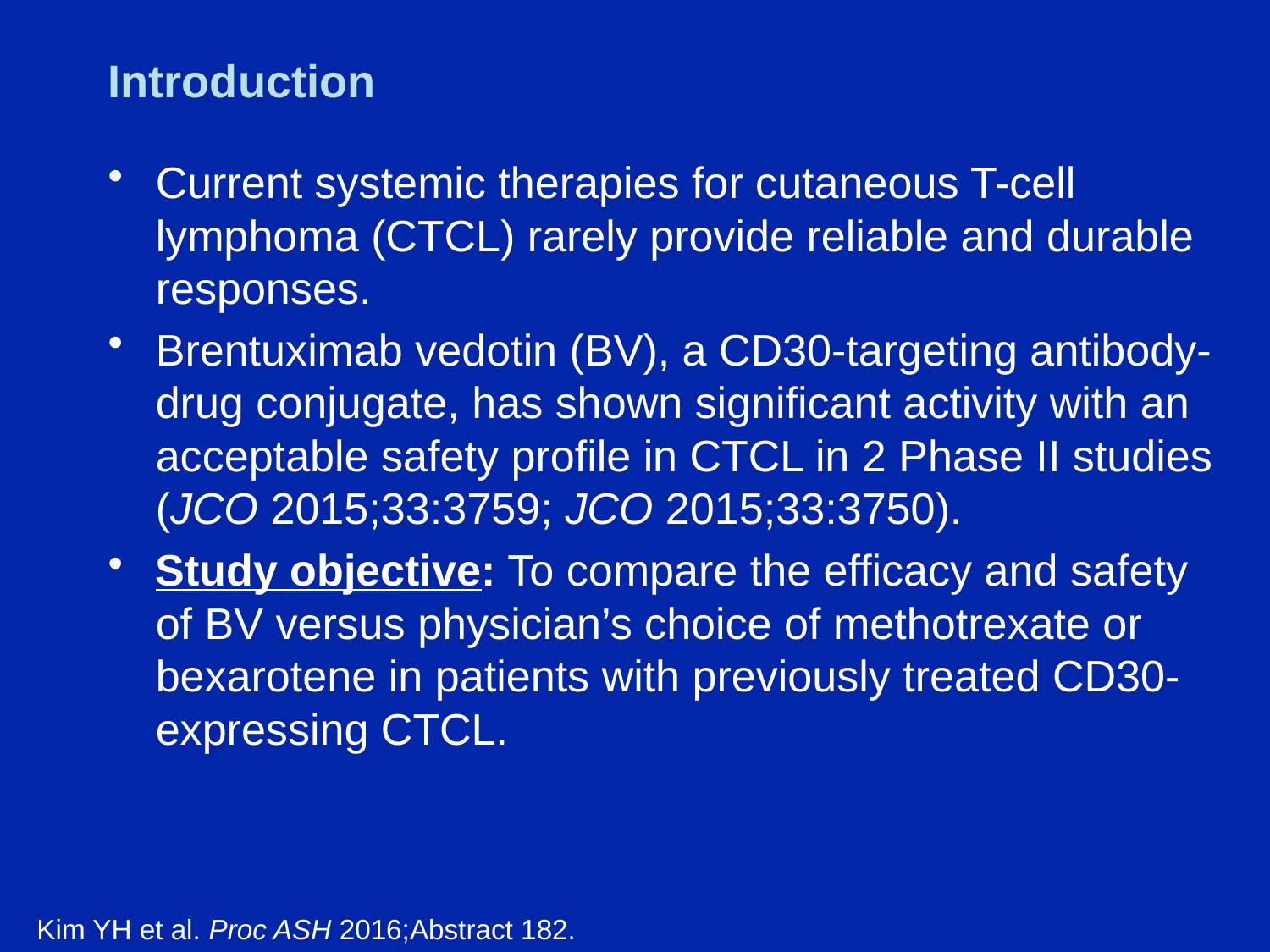

# Introduction
Current systemic therapies for cutaneous T-cell lymphoma (CTCL) rarely provide reliable and durable responses.
Brentuximab vedotin (BV), a CD30-targeting antibody-drug conjugate, has shown significant activity with an acceptable safety profile in CTCL in 2 Phase II studies (JCO 2015;33:3759; JCO 2015;33:3750).
Study objective: To compare the efficacy and safety of BV versus physician’s choice of methotrexate or bexarotene in patients with previously treated CD30-expressing CTCL.
Kim YH et al. Proc ASH 2016;Abstract 182.